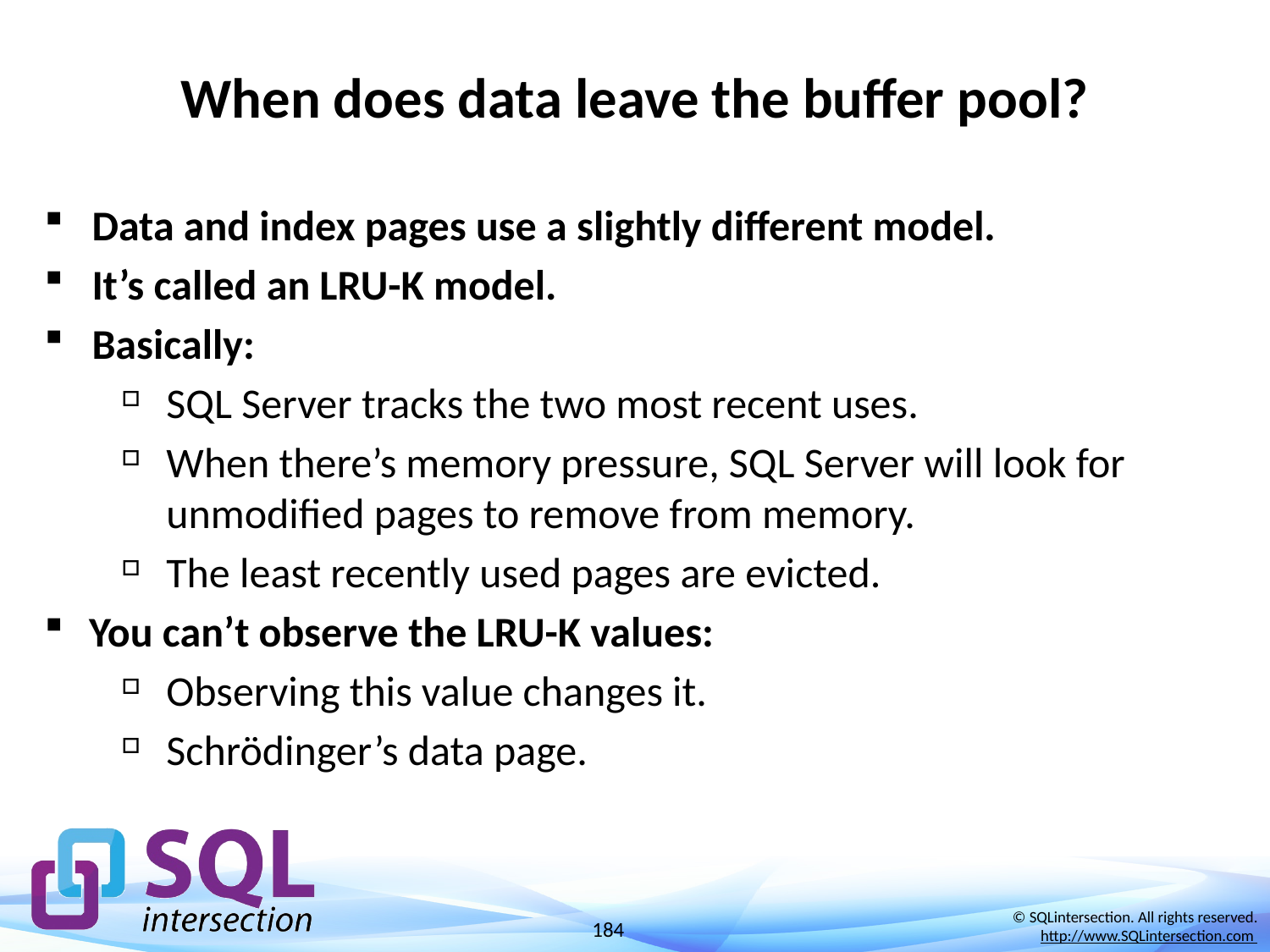

# When does data leave the buffer pool?
Data and index pages use a slightly different model.
It’s called an LRU-K model.
Basically:
SQL Server tracks the two most recent uses.
When there’s memory pressure, SQL Server will look for unmodified pages to remove from memory.
The least recently used pages are evicted.
You can’t observe the LRU-K values:
Observing this value changes it.
Schrödinger’s data page.